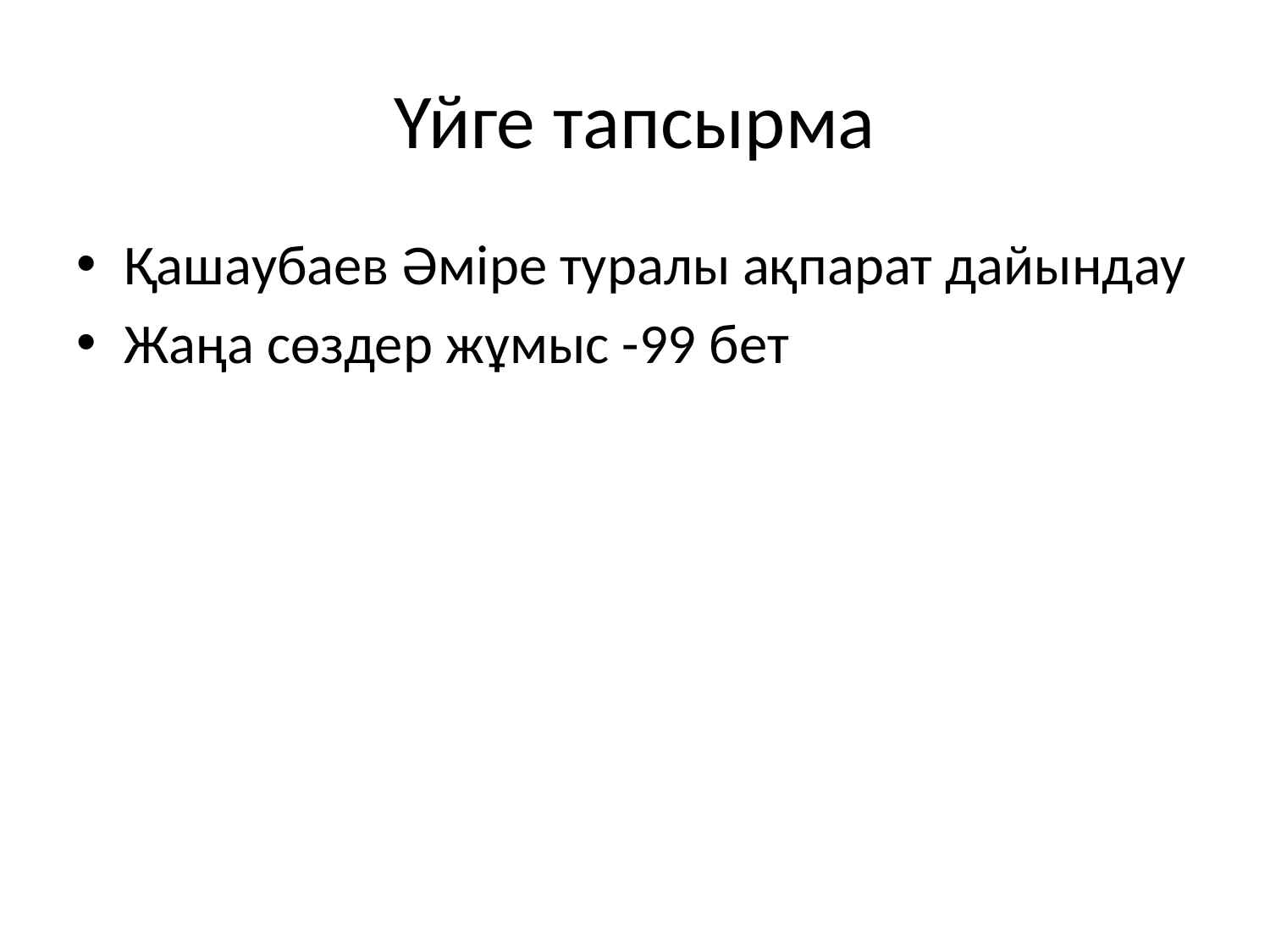

# Үйге тапсырма
Қашаубаев Әміре туралы ақпарат дайындау
Жаңа сөздер жұмыс -99 бет